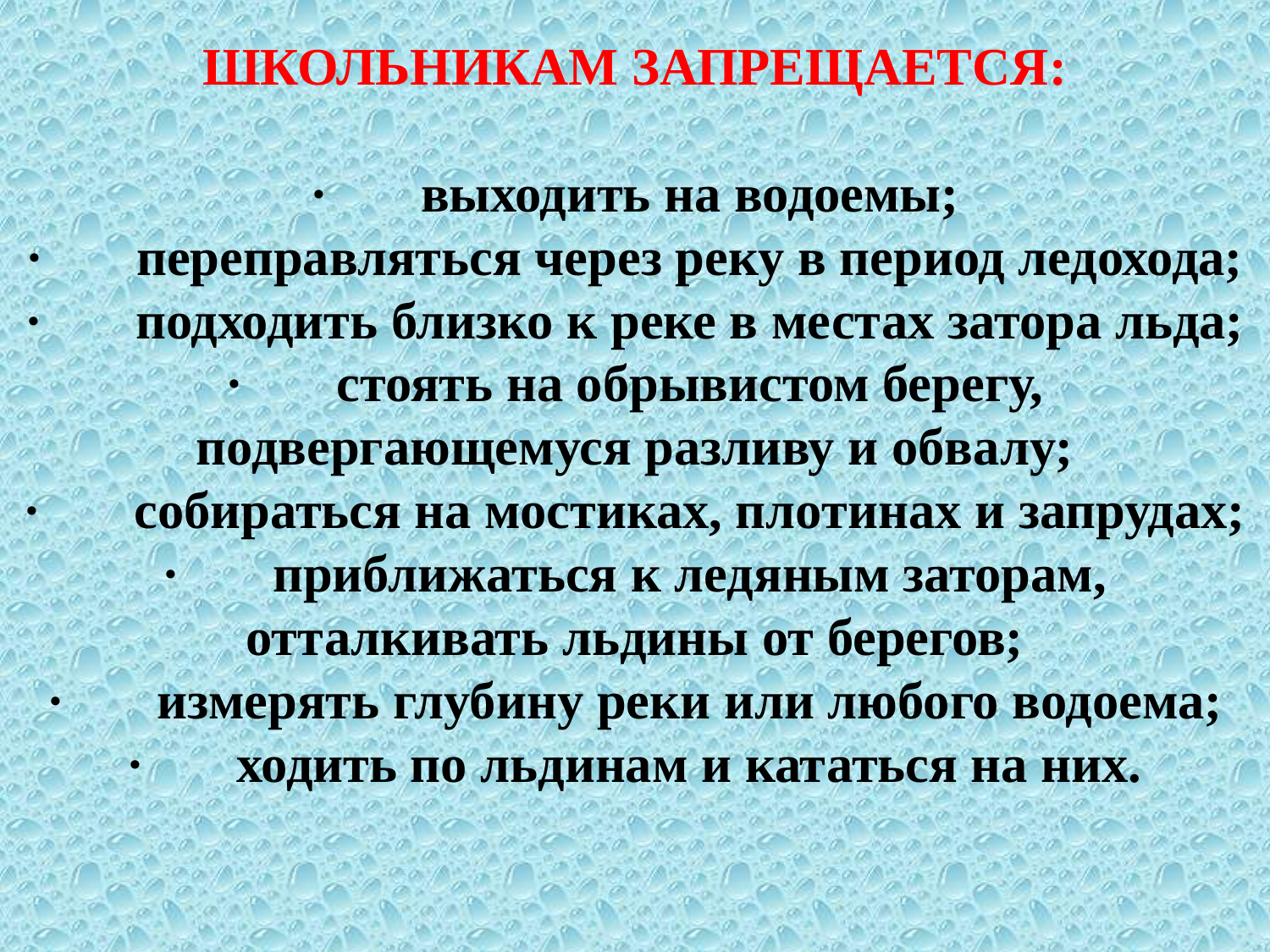

# ШКОЛЬНИКАМ ЗАПРЕЩАЕТСЯ:   ·       выходить на водоемы; ·       переправляться через реку в период ледохода; ·       подходить близко к реке в местах затора льда; ·       стоять на обрывистом берегу, подвергающемуся разливу и обвалу; ·       собираться на мостиках, плотинах и запрудах; ·       приближаться к ледяным заторам, отталкивать льдины от берегов; ·       измерять глубину реки или любого водоема; ·       ходить по льдинам и кататься на них.